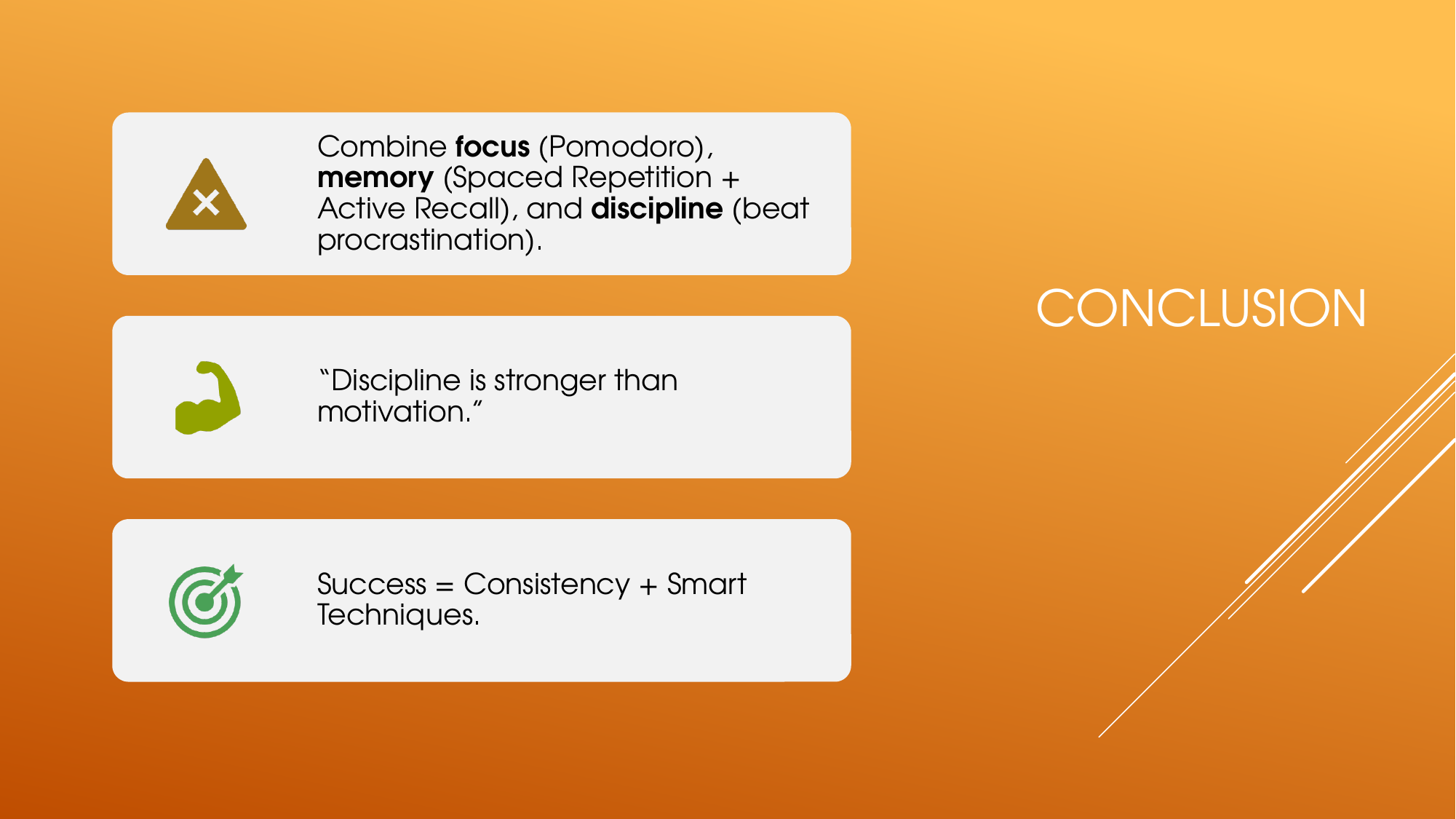

Combine focus (Pomodoro), memory (Spaced Repetition + Active Recall), and discipline (beat procrastination).
“Discipline is stronger than motivation.”
Success = Consistency + Smart Techniques.
# Conclusion